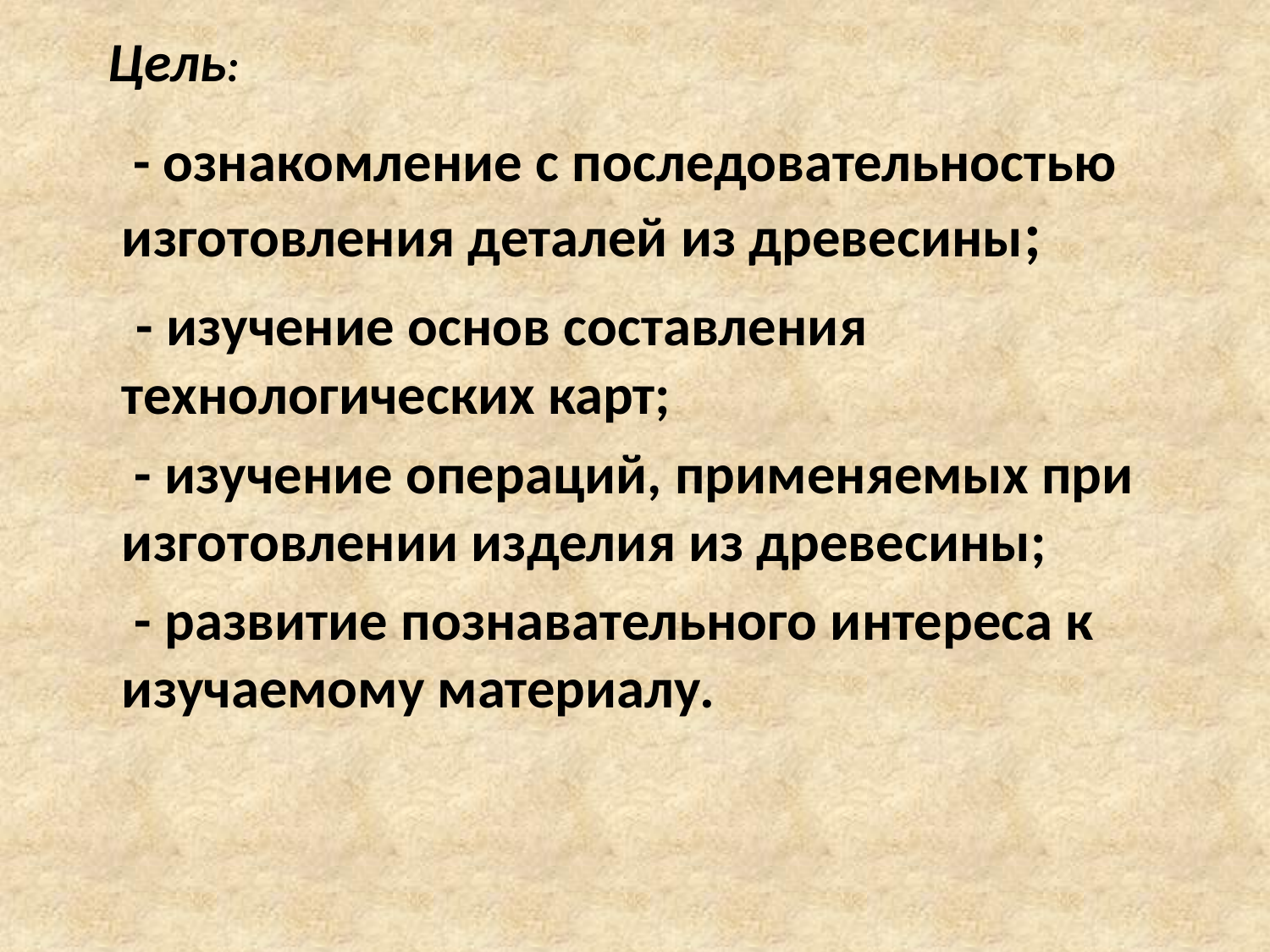

# Цель:
 - ознакомление с последовательностью изготовления деталей из древесины;
 - изучение основ составления технологических карт;
 - изучение операций, применяемых при изготовлении изделия из древесины;
 - развитие познавательного интереса к изучаемому материалу.